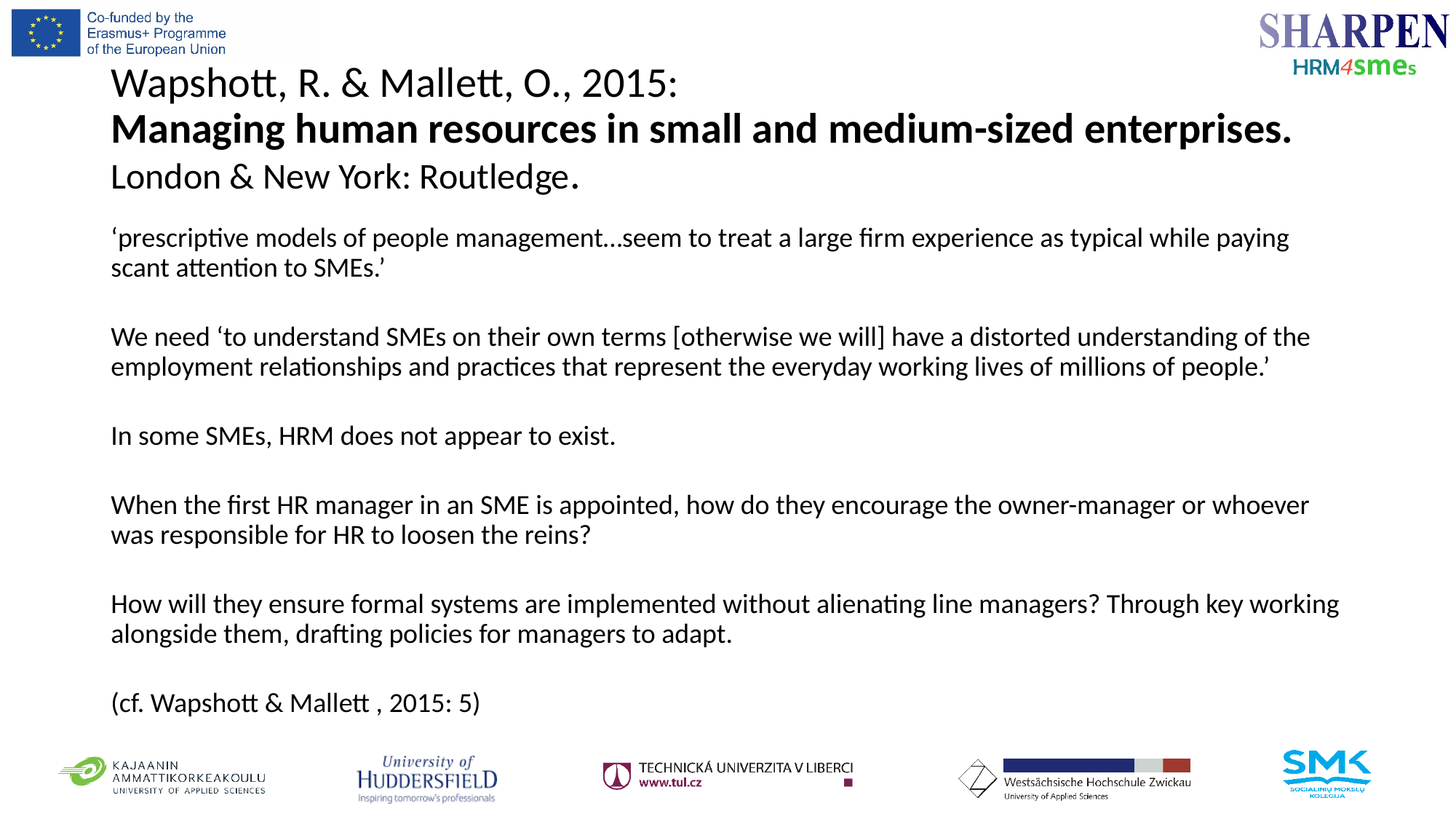

# Wapshott, R. & Mallett, O., 2015: Managing human resources in small and medium-sized enterprises. London & New York: Routledge.
‘prescriptive models of people management…seem to treat a large firm experience as typical while paying scant attention to SMEs.’
We need ‘to understand SMEs on their own terms [otherwise we will] have a distorted understanding of the employment relationships and practices that represent the everyday working lives of millions of people.’
In some SMEs, HRM does not appear to exist.
When the first HR manager in an SME is appointed, how do they encourage the owner-manager or whoever was responsible for HR to loosen the reins?
How will they ensure formal systems are implemented without alienating line managers? Through key working alongside them, drafting policies for managers to adapt.
(cf. Wapshott & Mallett , 2015: 5)